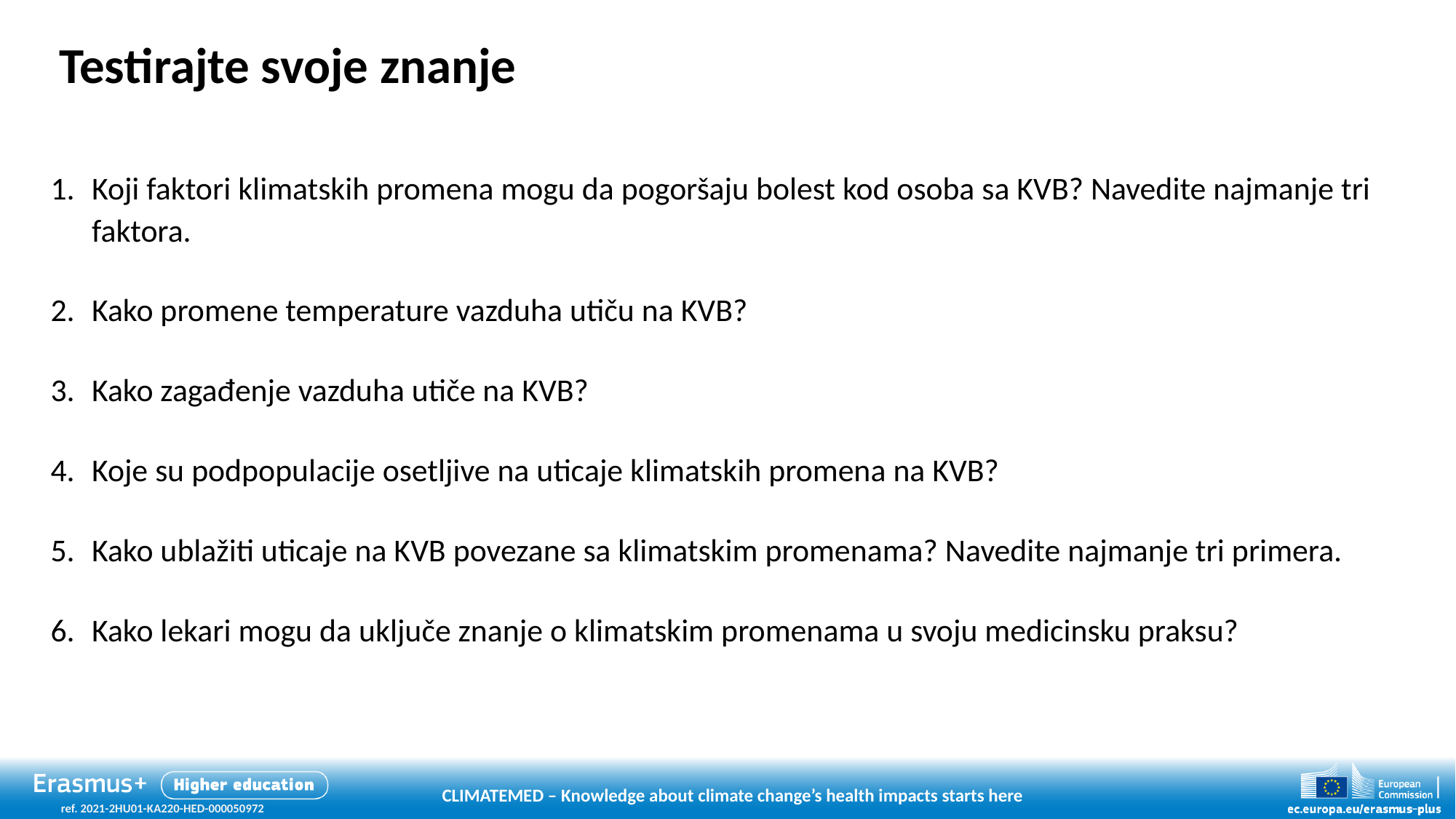

# Testirajte svoje znanje
Koji faktori klimatskih promena mogu da pogoršaju bolest kod osoba sa KVB? Navedite najmanje tri faktora.
Kako promene temperature vazduha utiču na KVB?
Kako zagađenje vazduha utiče na KVB?
Koje su podpopulacije osetljive na uticaje klimatskih promena na KVB?
Kako ublažiti uticaje na KVB povezane sa klimatskim promenama? Navedite najmanje tri primera.
Kako lekari mogu da uključe znanje o klimatskim promenama u svoju medicinsku praksu?